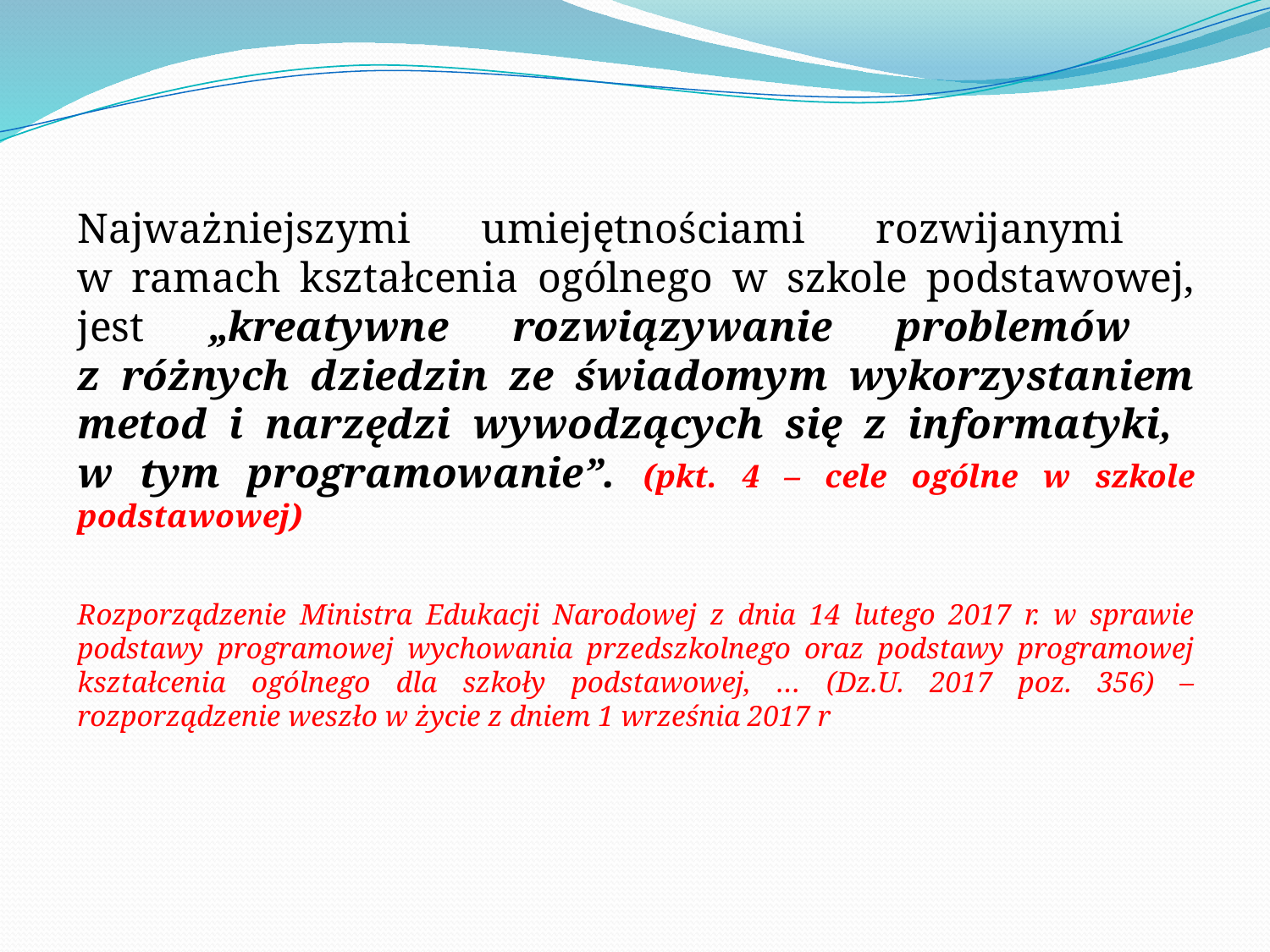

Najważniejszymi umiejętnościami rozwijanymi
w ramach kształcenia ogólnego w szkole podstawowej, jest „kreatywne rozwiązywanie problemów
z różnych dziedzin ze świadomym wykorzystaniem metod i narzędzi wywodzących się z informatyki,
w tym programowanie”. (pkt. 4 – cele ogólne w szkole podstawowej)

Rozporządzenie Ministra Edukacji Narodowej z dnia 14 lutego 2017 r. w sprawie podstawy programowej wychowania przedszkolnego oraz podstawy programowej kształcenia ogólnego dla szkoły podstawowej, … (Dz.U. 2017 poz. 356) – rozporządzenie weszło w życie z dniem 1 września 2017 r